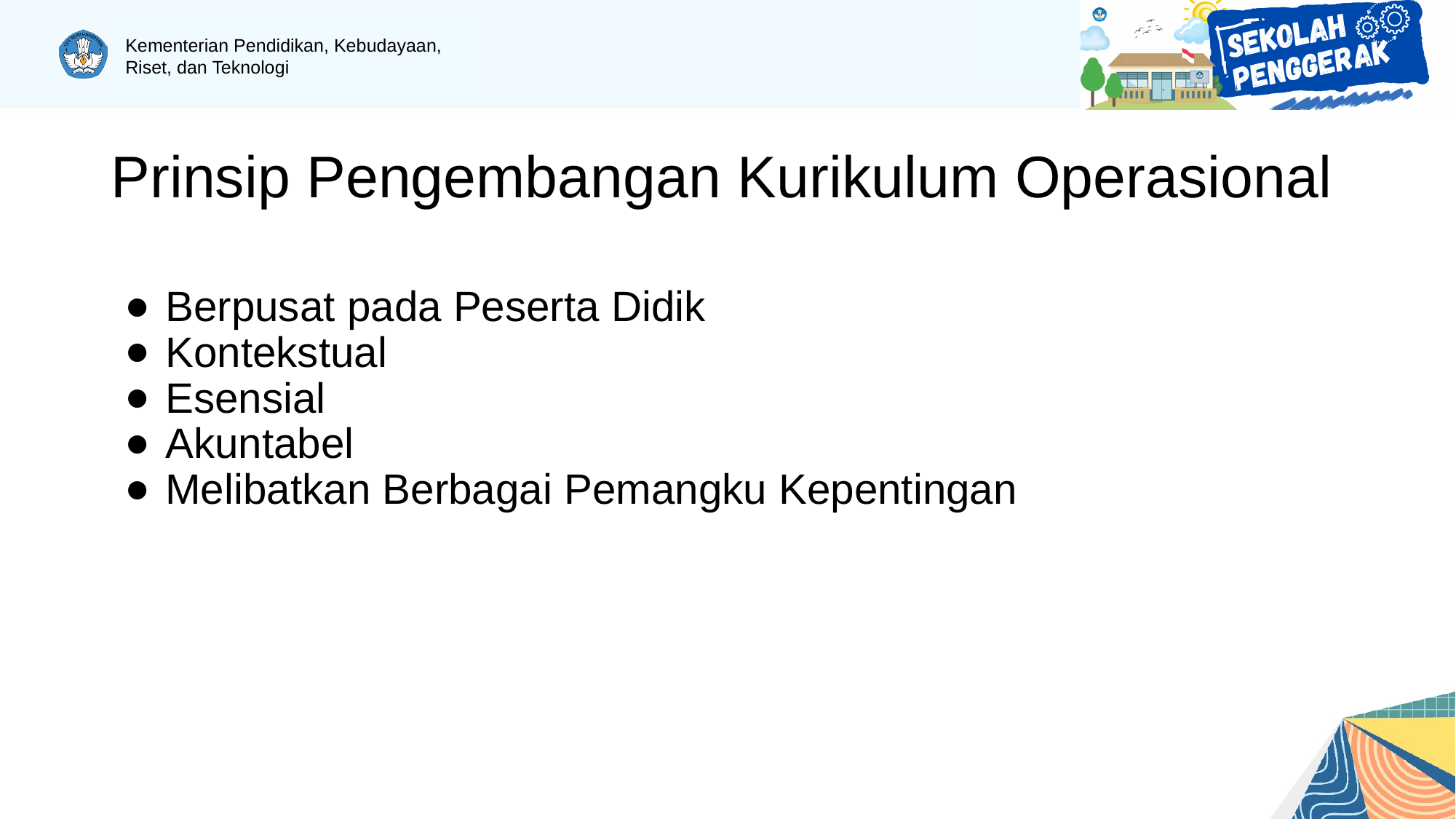

# Prinsip Pengembangan Kurikulum Operasional
Berpusat pada Peserta Didik
Kontekstual
Esensial
Akuntabel
Melibatkan Berbagai Pemangku Kepentingan